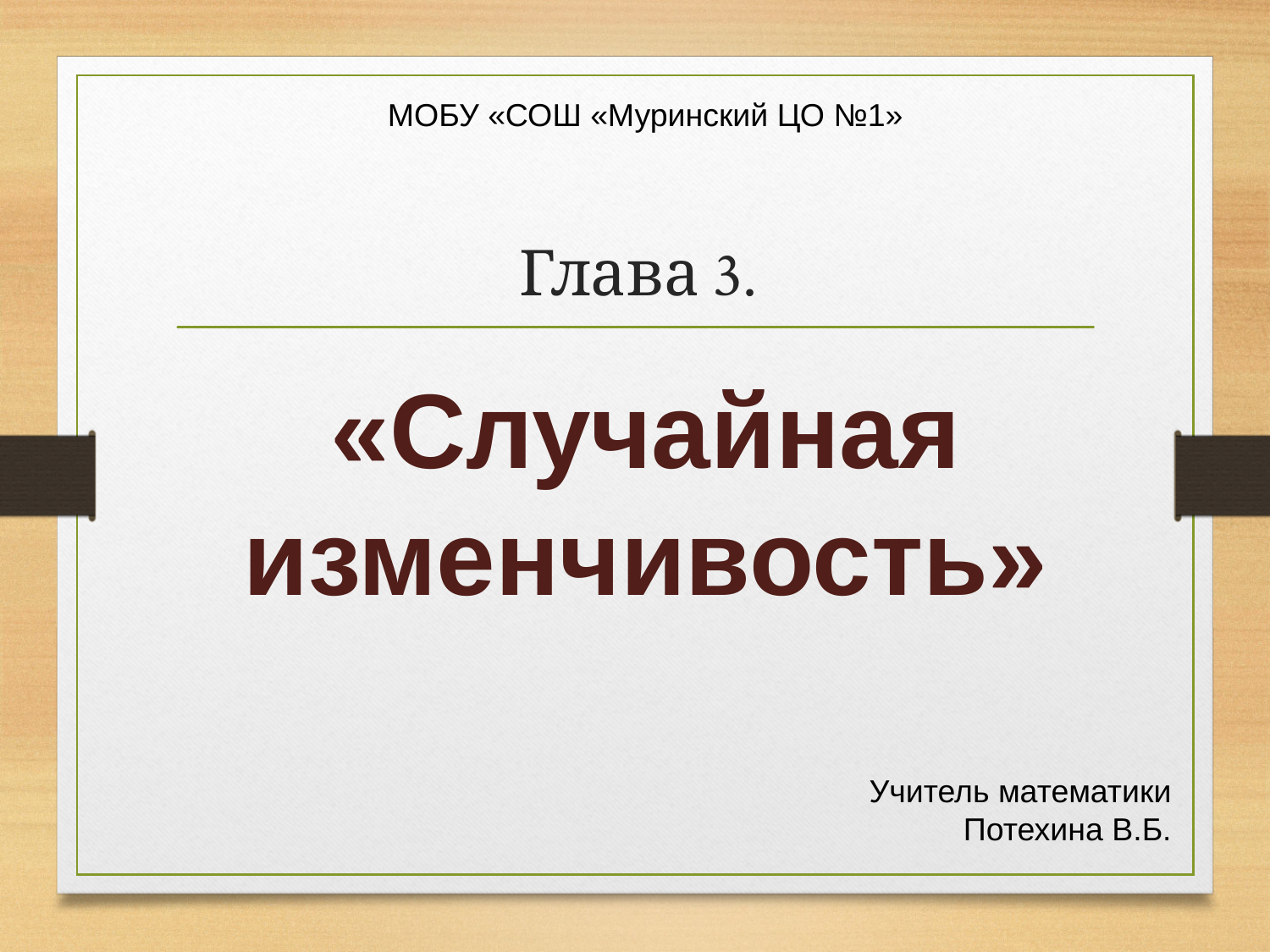

МОБУ «СОШ «Муринский ЦО №1»
Глава 3.

«Случайная изменчивость»
Учитель математики
Потехина В.Б.